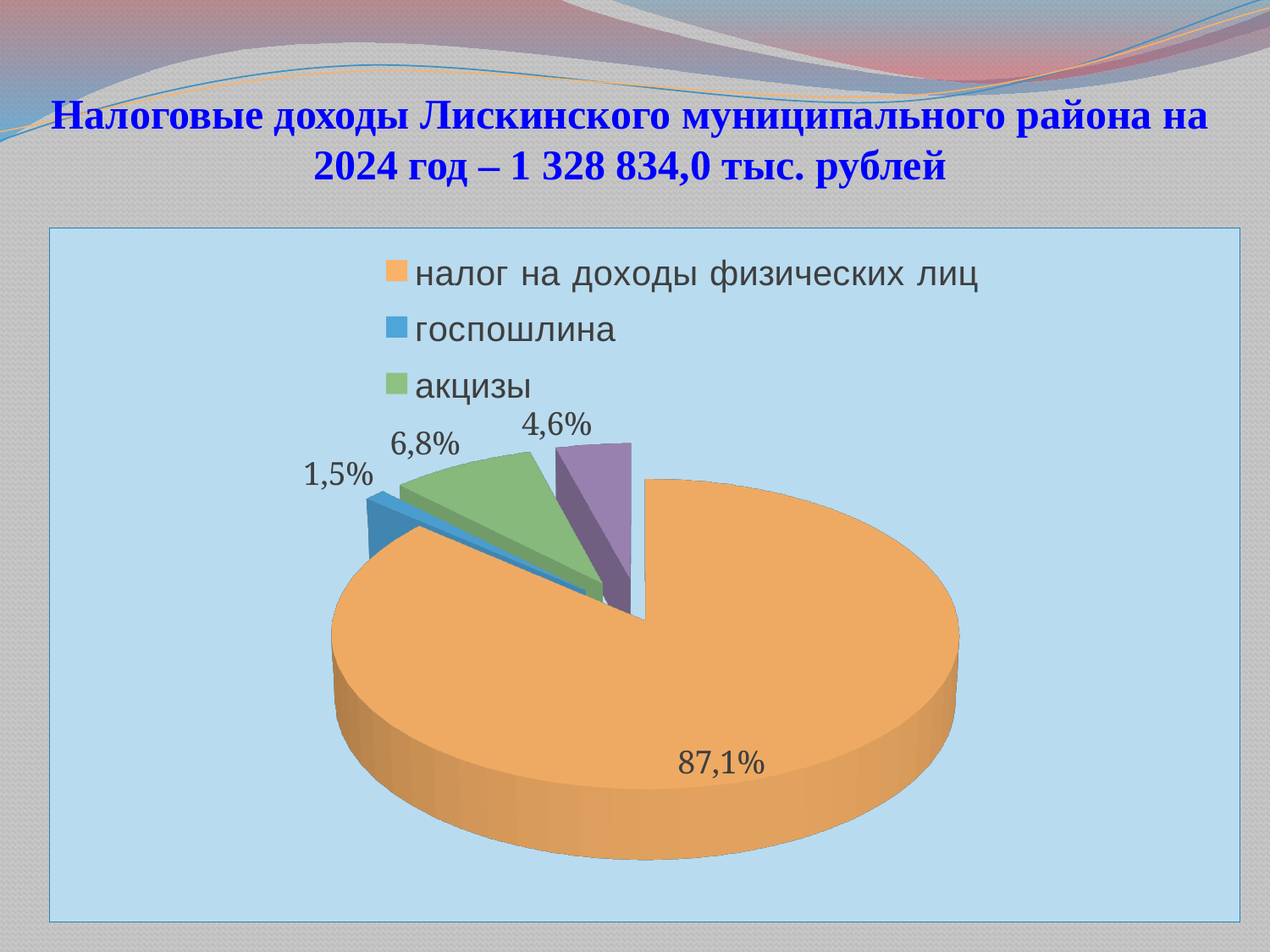

# Налоговые доходы Лискинского муниципального района на 2024 год – 1 328 834,0 тыс. рублей

[unsupported chart]